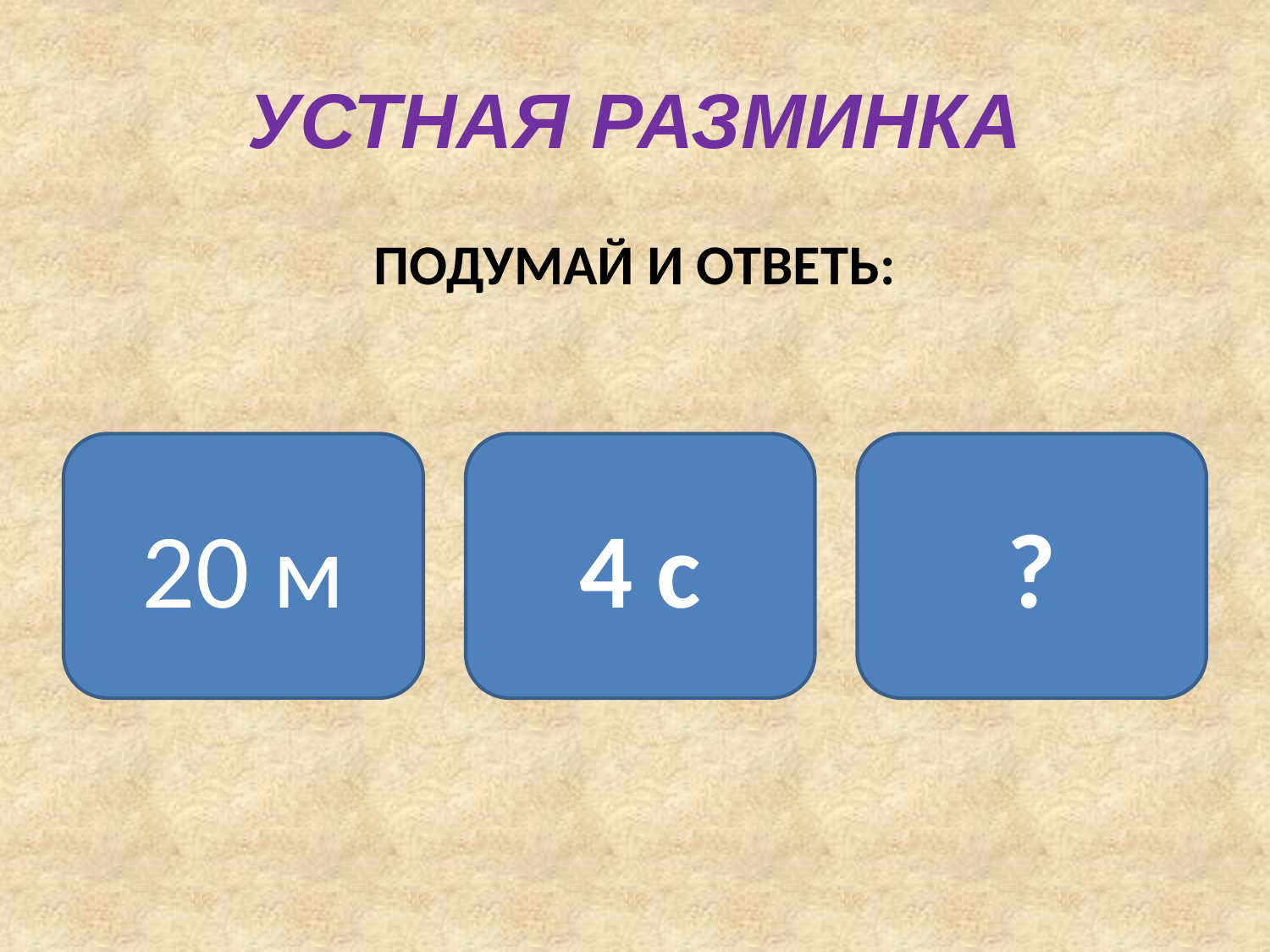

# УСТНАЯ РАЗМИНКА
ПОДУМАЙ И ОТВЕТЬ:
20 м
4 с
?